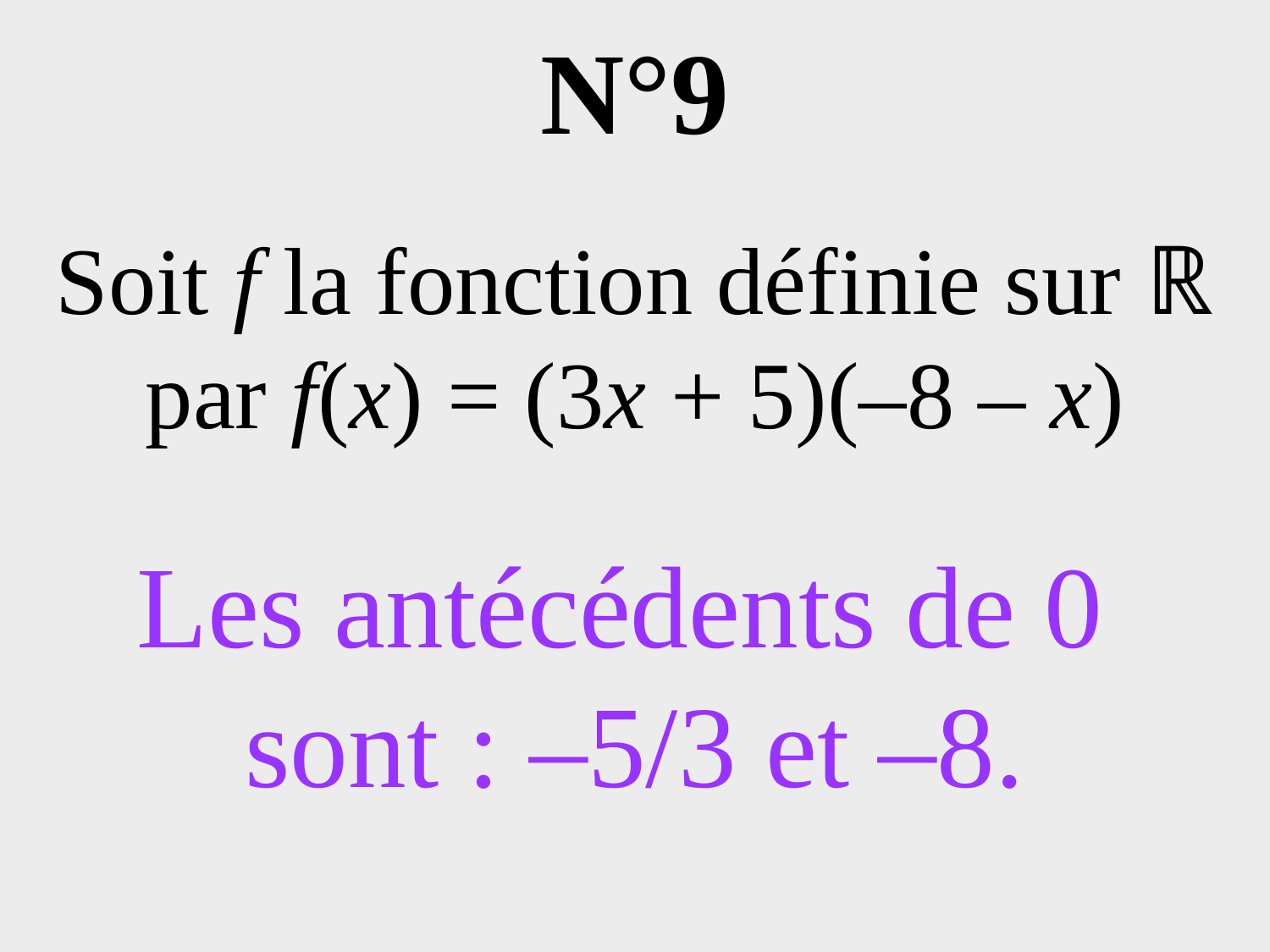

# N°9
Soit f la fonction définie sur ℝ par f(x) = (3x + 5)(–8 – x)

Les antécédents de 0
sont : –5/3 et –8.